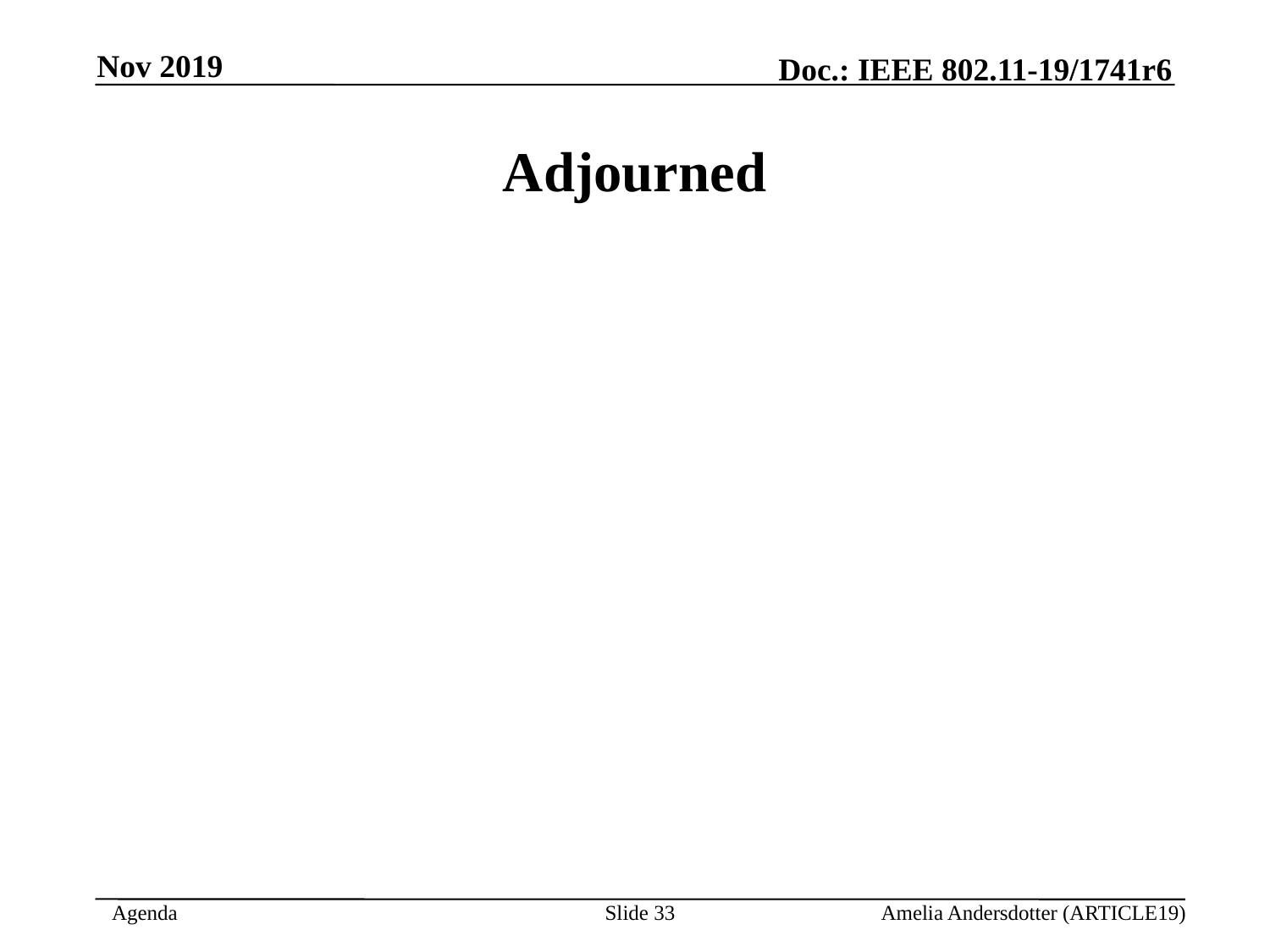

Nov 2019
Adjourned

Slide 33
Amelia Andersdotter (ARTICLE19)